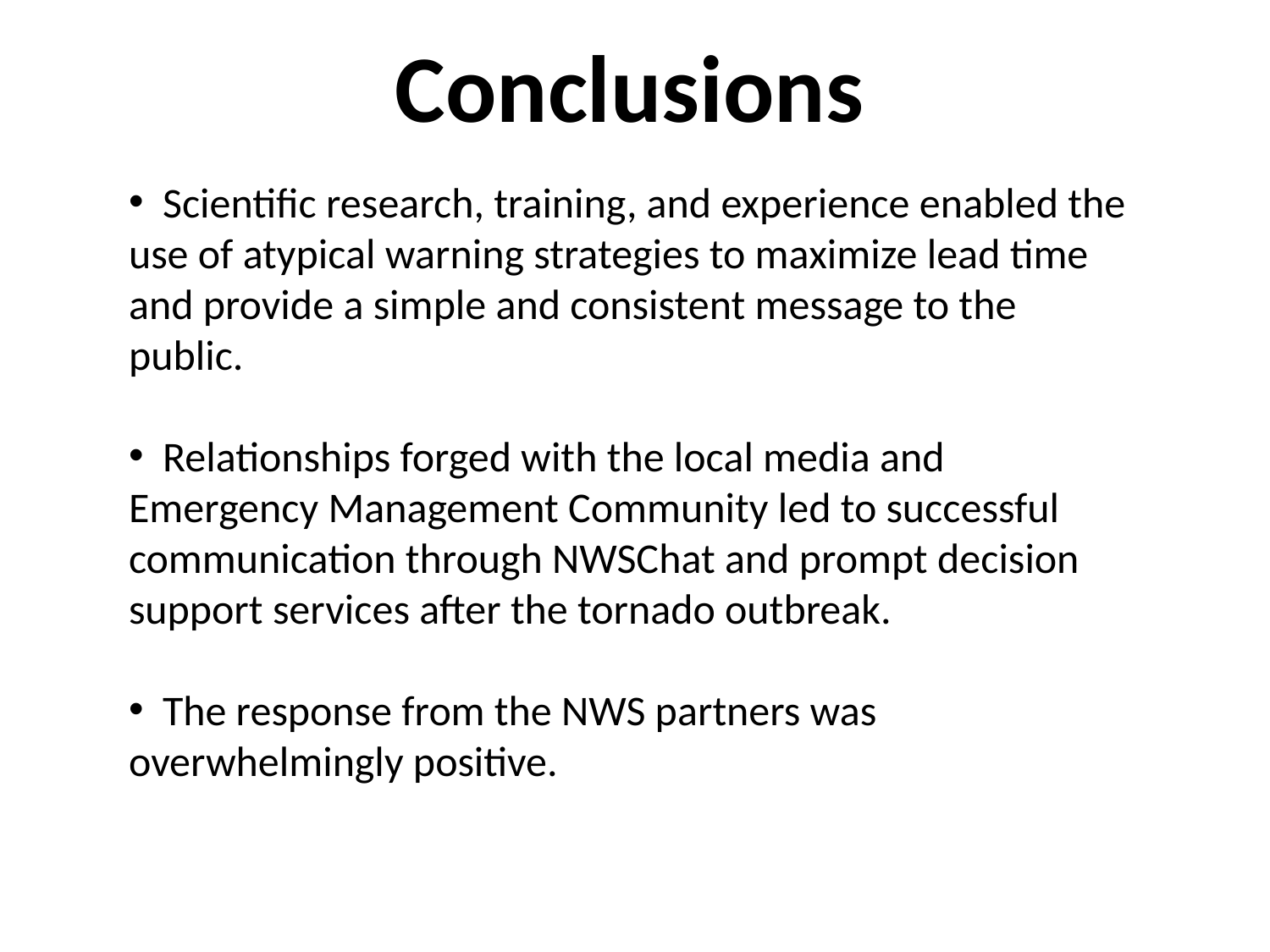

# Conclusions
  Scientific research, training, and experience enabled the use of atypical warning strategies to maximize lead time and provide a simple and consistent message to the public.

  Relationships forged with the local media and Emergency Management Community led to successful communication through NWSChat and prompt decision support services after the tornado outbreak.

  The response from the NWS partners was overwhelmingly positive.